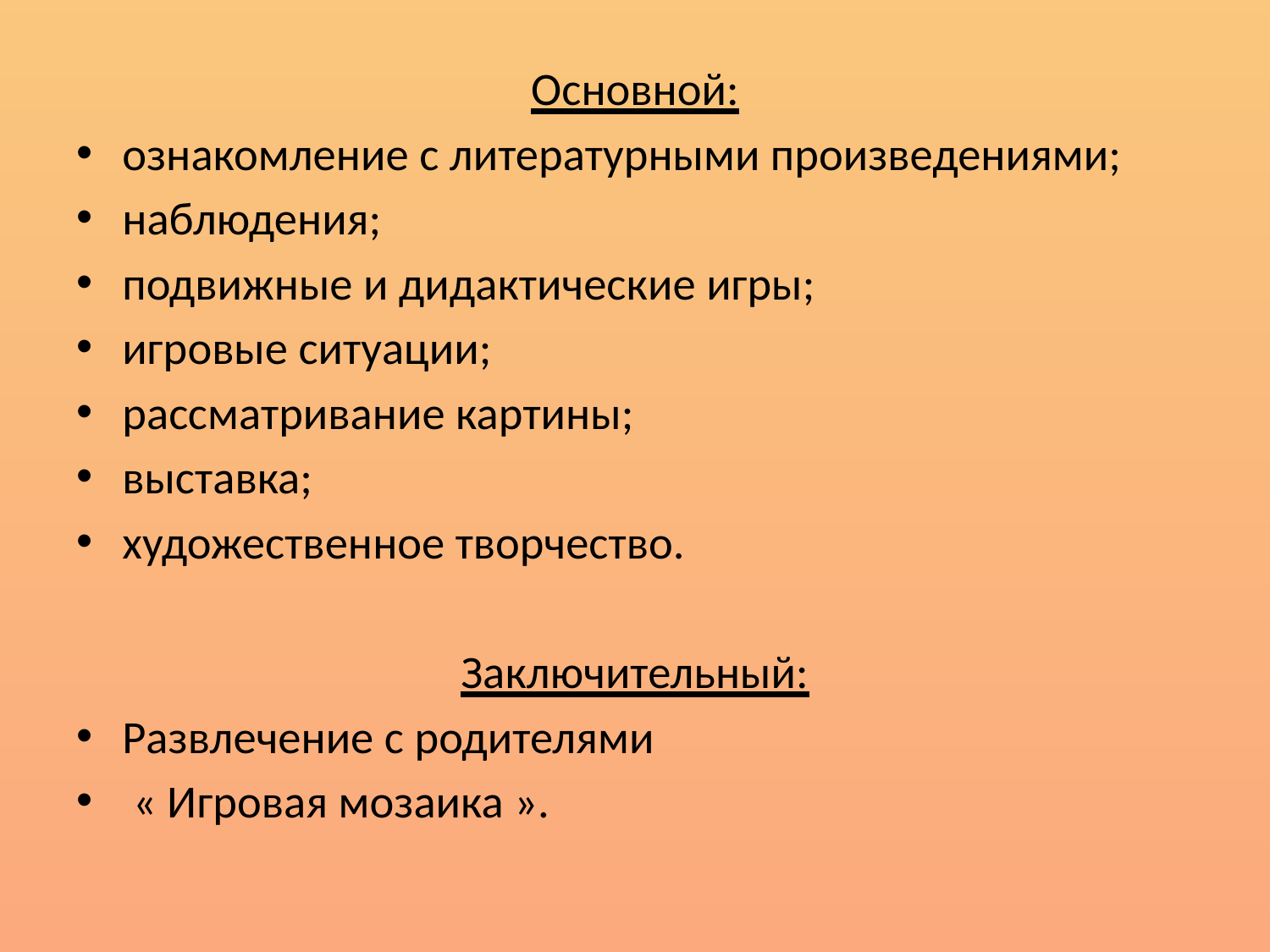

Основной:
ознакомление с литературными произведениями;
наблюдения;
подвижные и дидактические игры;
игровые ситуации;
рассматривание картины;
выставка;
художественное творчество.

Заключительный:
Развлечение с родителями
 « Игровая мозаика ».